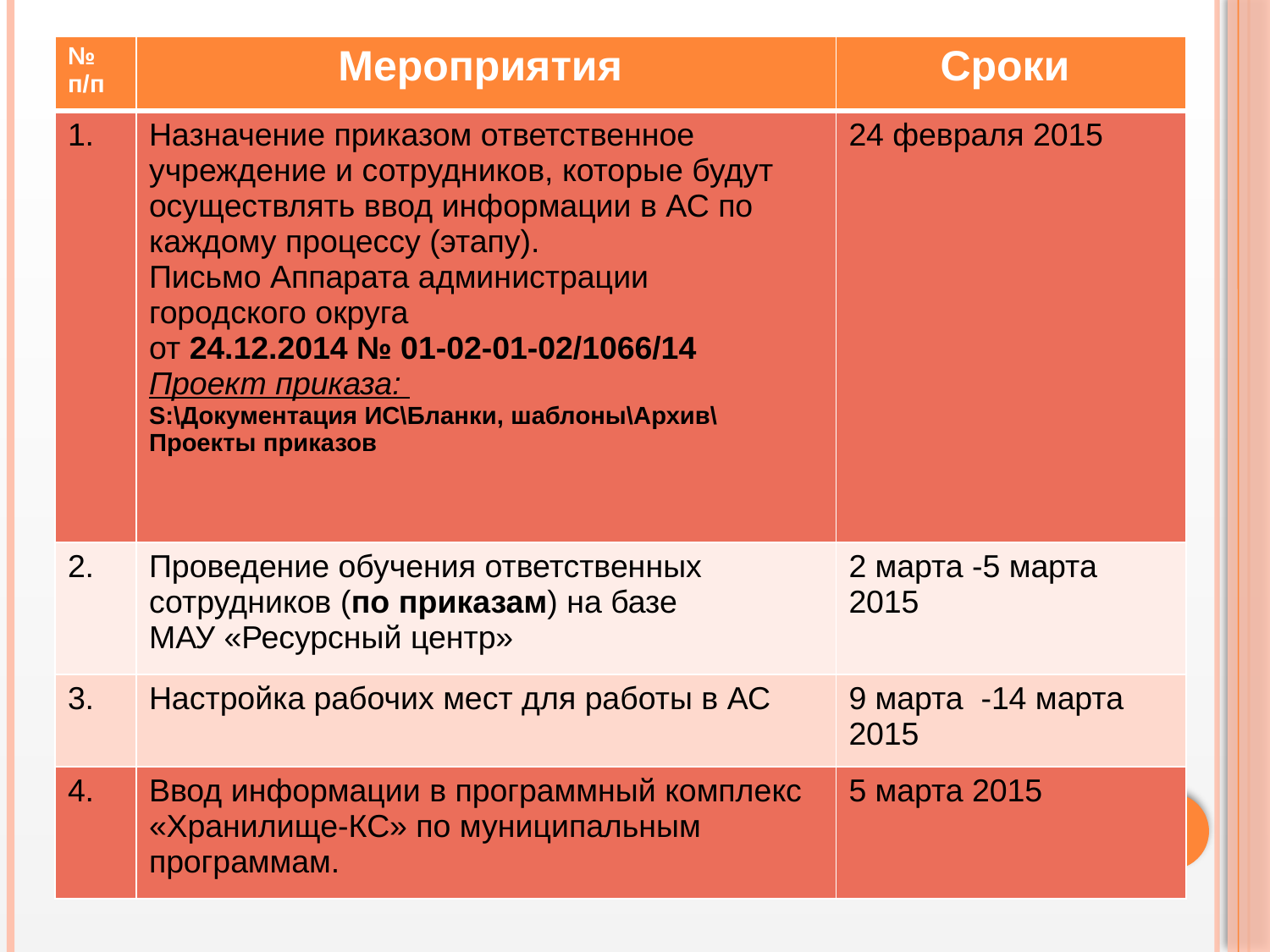

| № п/п | Мероприятия | Сроки |
| --- | --- | --- |
| 1. | Назначение приказом ответственное учреждение и сотрудников, которые будут осуществлять ввод информации в АС по каждому процессу (этапу). Письмо Аппарата администрации городского округа от 24.12.2014 № 01-02-01-02/1066/14 Проект приказа: S:\Документация ИС\Бланки, шаблоны\Архив\Проекты приказов | 24 февраля 2015 |
| 2. | Проведение обучения ответственных сотрудников (по приказам) на базе МАУ «Ресурсный центр» | 2 марта -5 марта 2015 |
| 3. | Настройка рабочих мест для работы в АС | 9 марта -14 марта 2015 |
| 4. | Ввод информации в программный комплекс «Хранилище-КС» по муниципальным программам. | 5 марта 2015 |